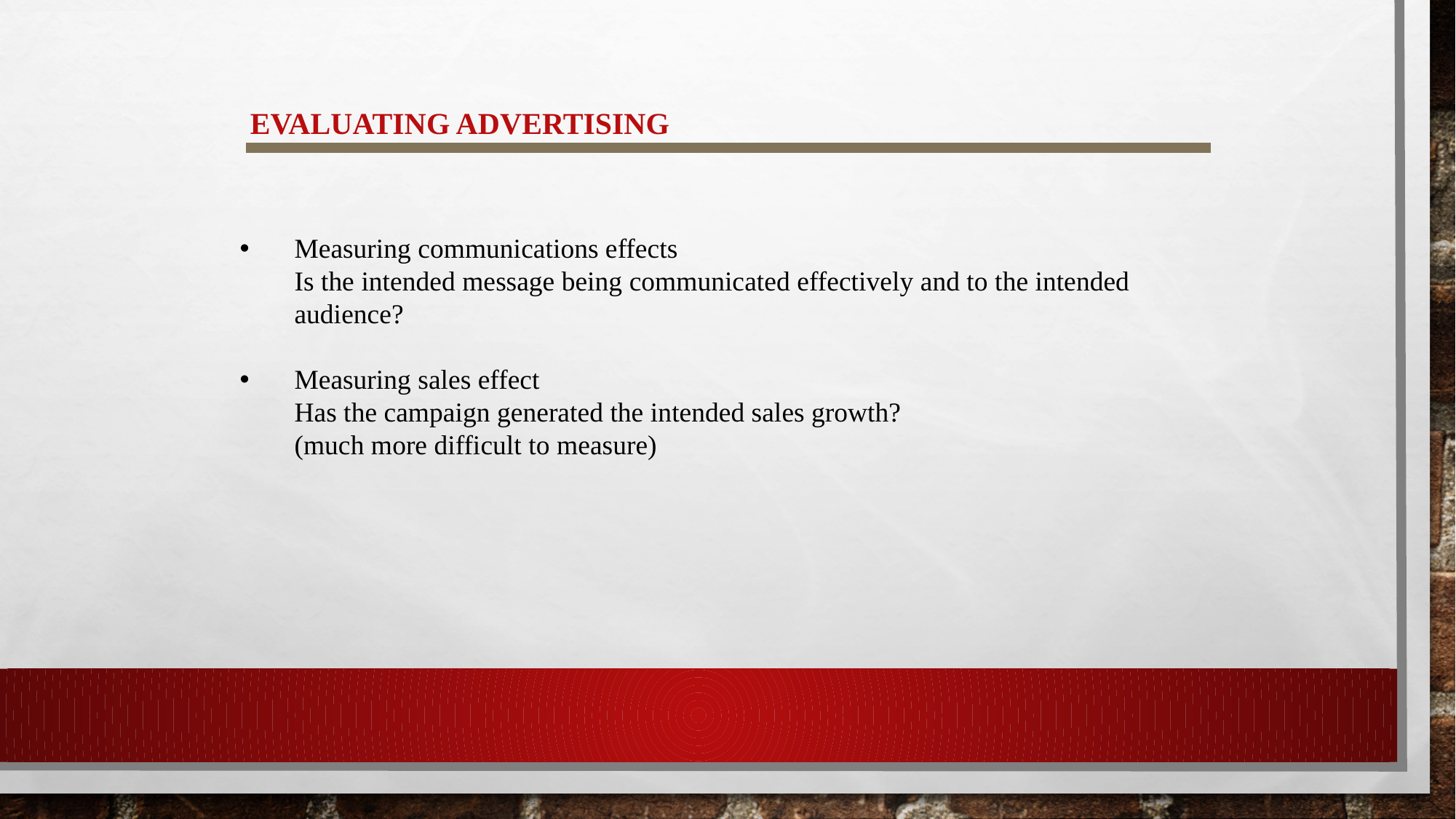

# Evaluating Advertising

Measuring communications effects
Is the intended message being communicated effectively and to the intended audience?

Measuring sales effect
Has the campaign generated the intended sales growth?
(much more difficult to measure)